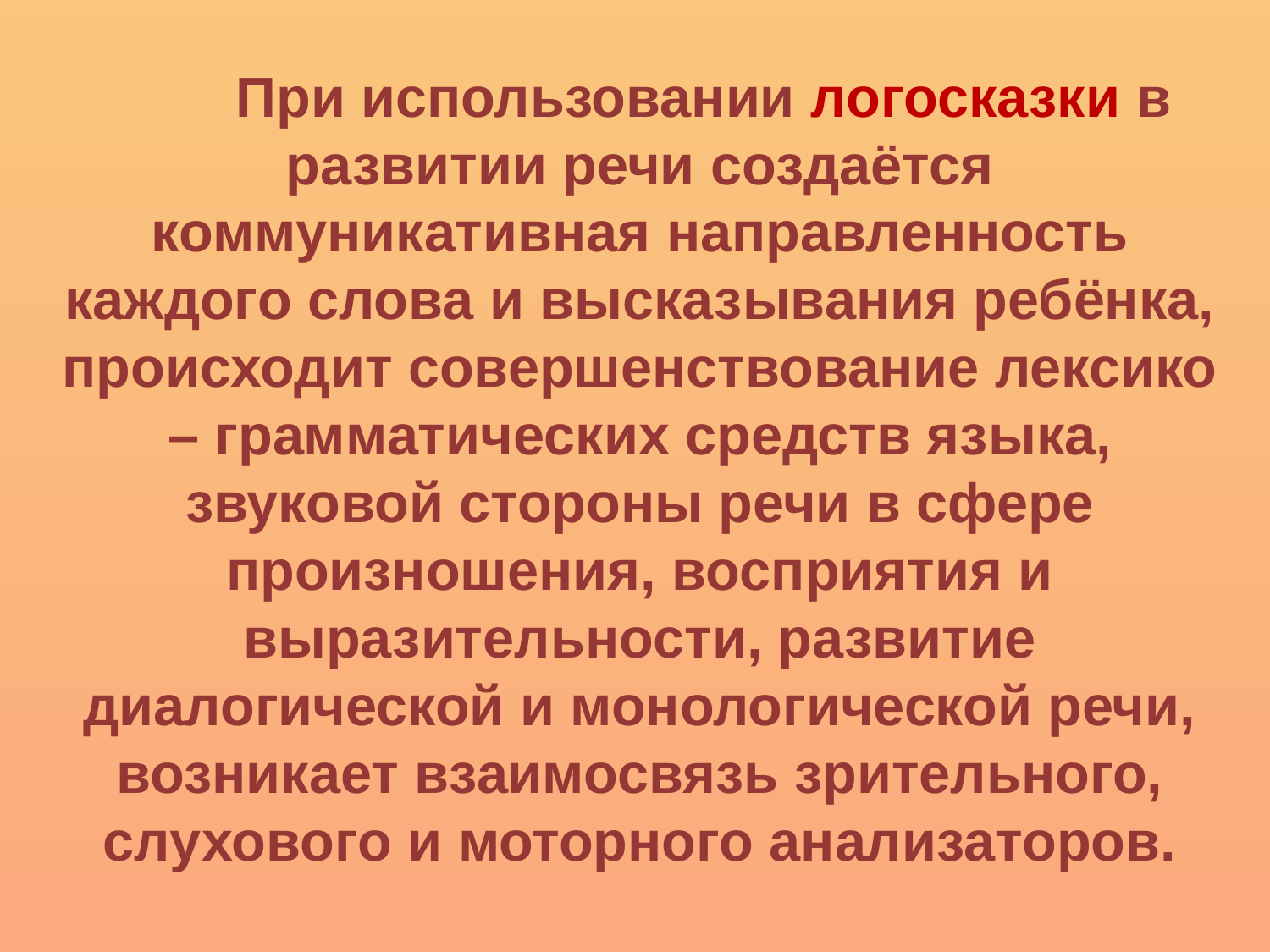

При использовании логосказки в развитии речи создаётся коммуникативная направленность каждого слова и высказывания ребёнка, происходит совершенствование лексико – грамматических средств языка, звуковой стороны речи в сфере произношения, восприятия и выразительности, развитие диалогической и монологической речи, возникает взаимосвязь зрительного, слухового и моторного анализаторов.